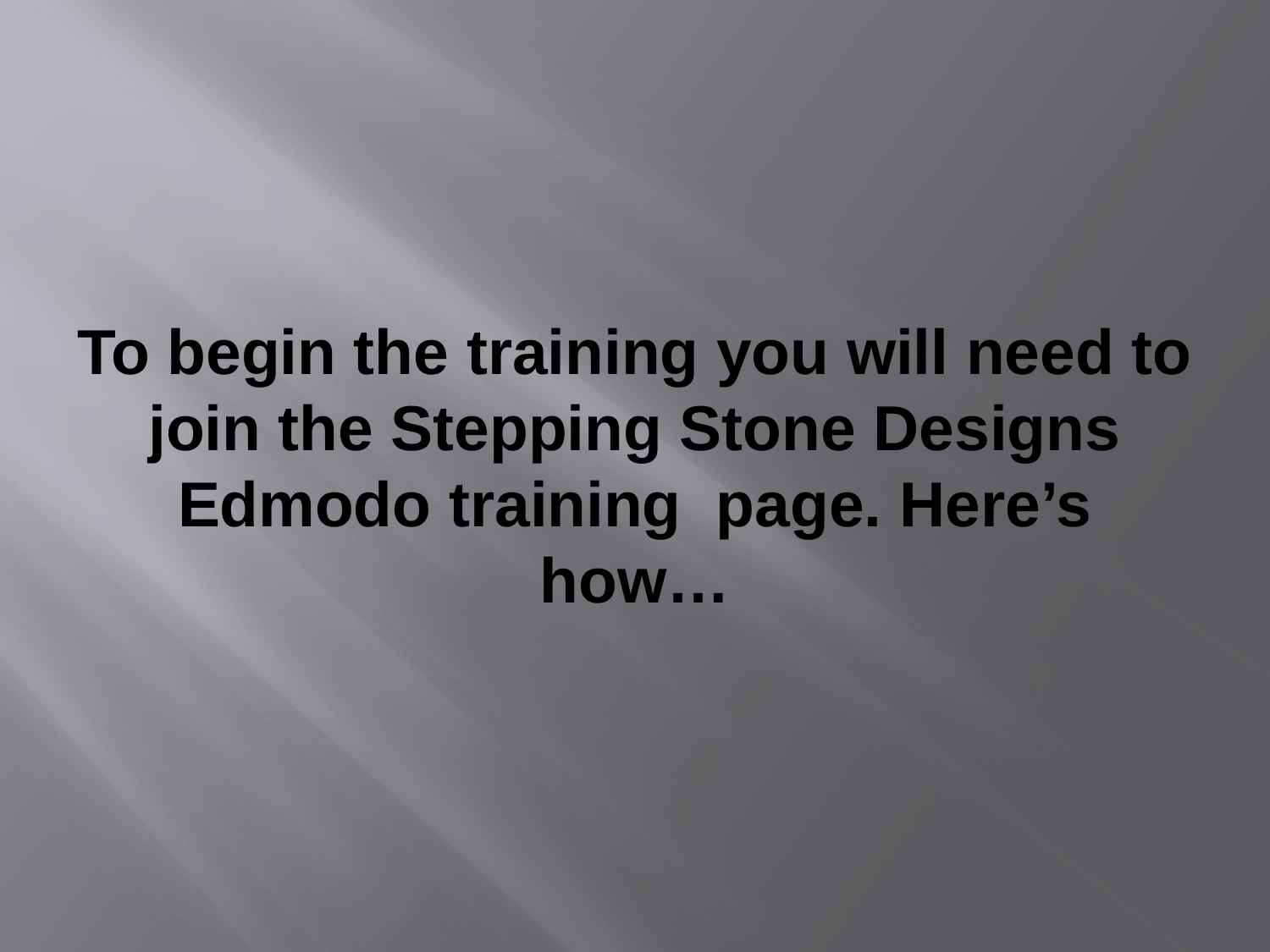

# To begin the training you will need to join the Stepping Stone Designs Edmodo training  page. Here’s how…